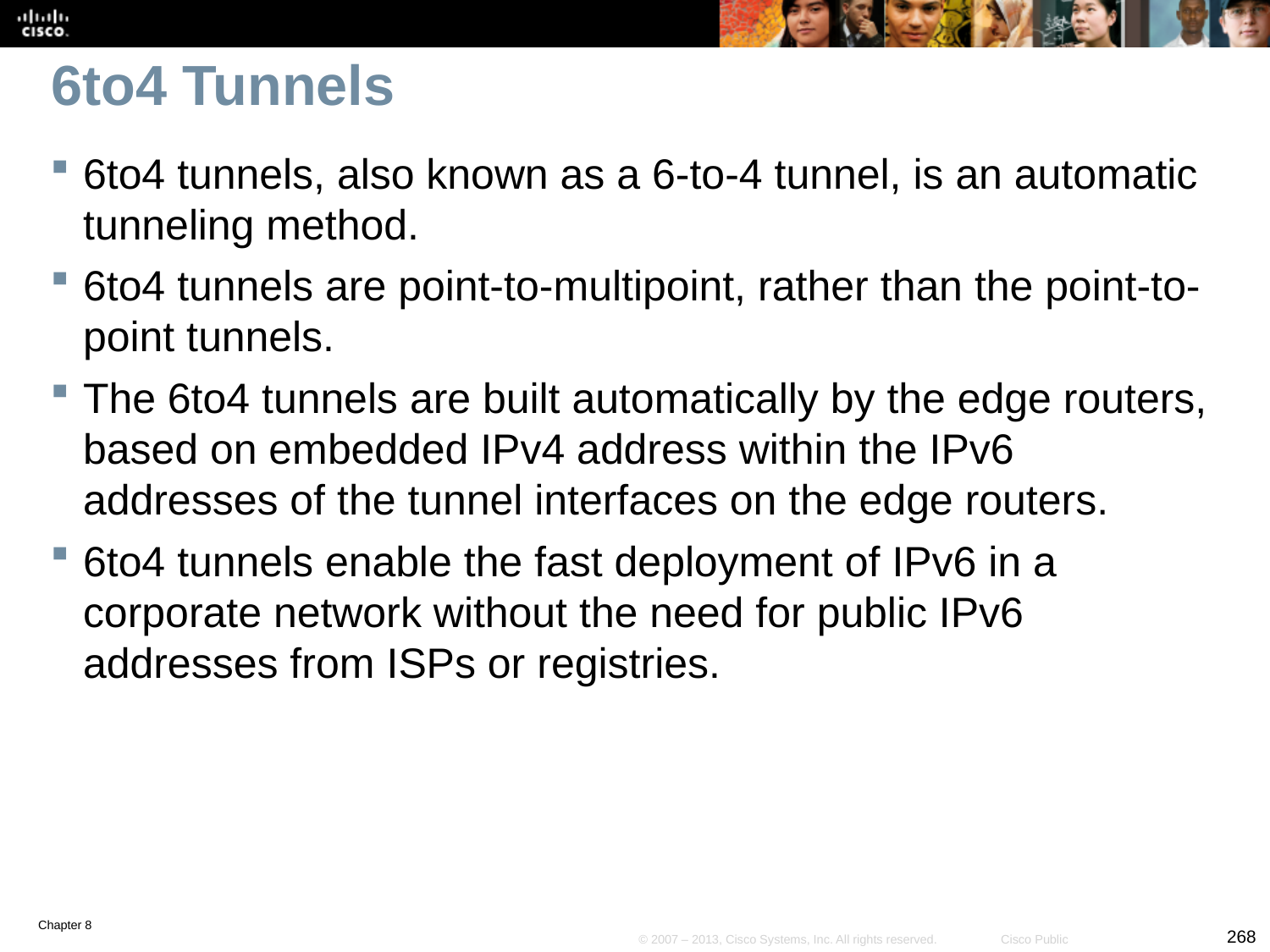

# 6to4 Tunnels
6to4 tunnels, also known as a 6-to-4 tunnel, is an automatic tunneling method.
6to4 tunnels are point-to-multipoint, rather than the point-to-point tunnels.
The 6to4 tunnels are built automatically by the edge routers, based on embedded IPv4 address within the IPv6 addresses of the tunnel interfaces on the edge routers.
6to4 tunnels enable the fast deployment of IPv6 in a corporate network without the need for public IPv6 addresses from ISPs or registries.